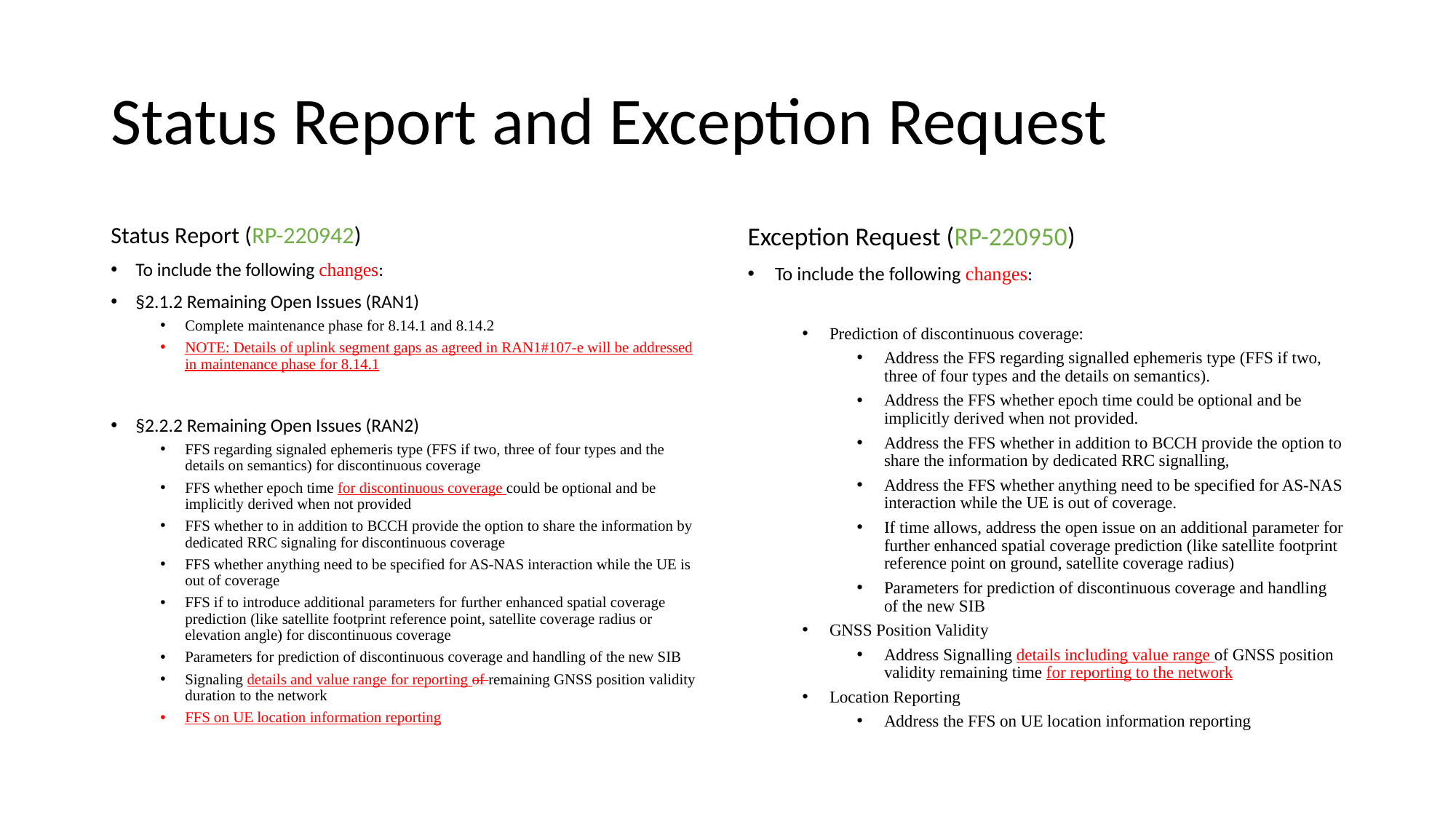

# Status Report and Exception Request
Status Report (RP-220942)
To include the following changes:
§2.1.2 Remaining Open Issues (RAN1)
Complete maintenance phase for 8.14.1 and 8.14.2
NOTE: Details of uplink segment gaps as agreed in RAN1#107-e will be addressed in maintenance phase for 8.14.1

§2.2.2 Remaining Open Issues (RAN2)
FFS regarding signaled ephemeris type (FFS if two, three of four types and the details on semantics) for discontinuous coverage
FFS whether epoch time for discontinuous coverage could be optional and be implicitly derived when not provided
FFS whether to in addition to BCCH provide the option to share the information by dedicated RRC signaling for discontinuous coverage
FFS whether anything need to be specified for AS-NAS interaction while the UE is out of coverage
FFS if to introduce additional parameters for further enhanced spatial coverage prediction (like satellite footprint reference point, satellite coverage radius or elevation angle) for discontinuous coverage
Parameters for prediction of discontinuous coverage and handling of the new SIB
Signaling details and value range for reporting of remaining GNSS position validity duration to the network
FFS on UE location information reporting
Exception Request (RP-220950)
To include the following changes:

Prediction of discontinuous coverage:
Address the FFS regarding signalled ephemeris type (FFS if two, three of four types and the details on semantics).
Address the FFS whether epoch time could be optional and be implicitly derived when not provided.
Address the FFS whether in addition to BCCH provide the option to share the information by dedicated RRC signalling,
Address the FFS whether anything need to be specified for AS-NAS interaction while the UE is out of coverage.
If time allows, address the open issue on an additional parameter for further enhanced spatial coverage prediction (like satellite footprint reference point on ground, satellite coverage radius)
Parameters for prediction of discontinuous coverage and handling of the new SIB
GNSS Position Validity
Address Signalling details including value range of GNSS position validity remaining time for reporting to the network
Location Reporting
Address the FFS on UE location information reporting